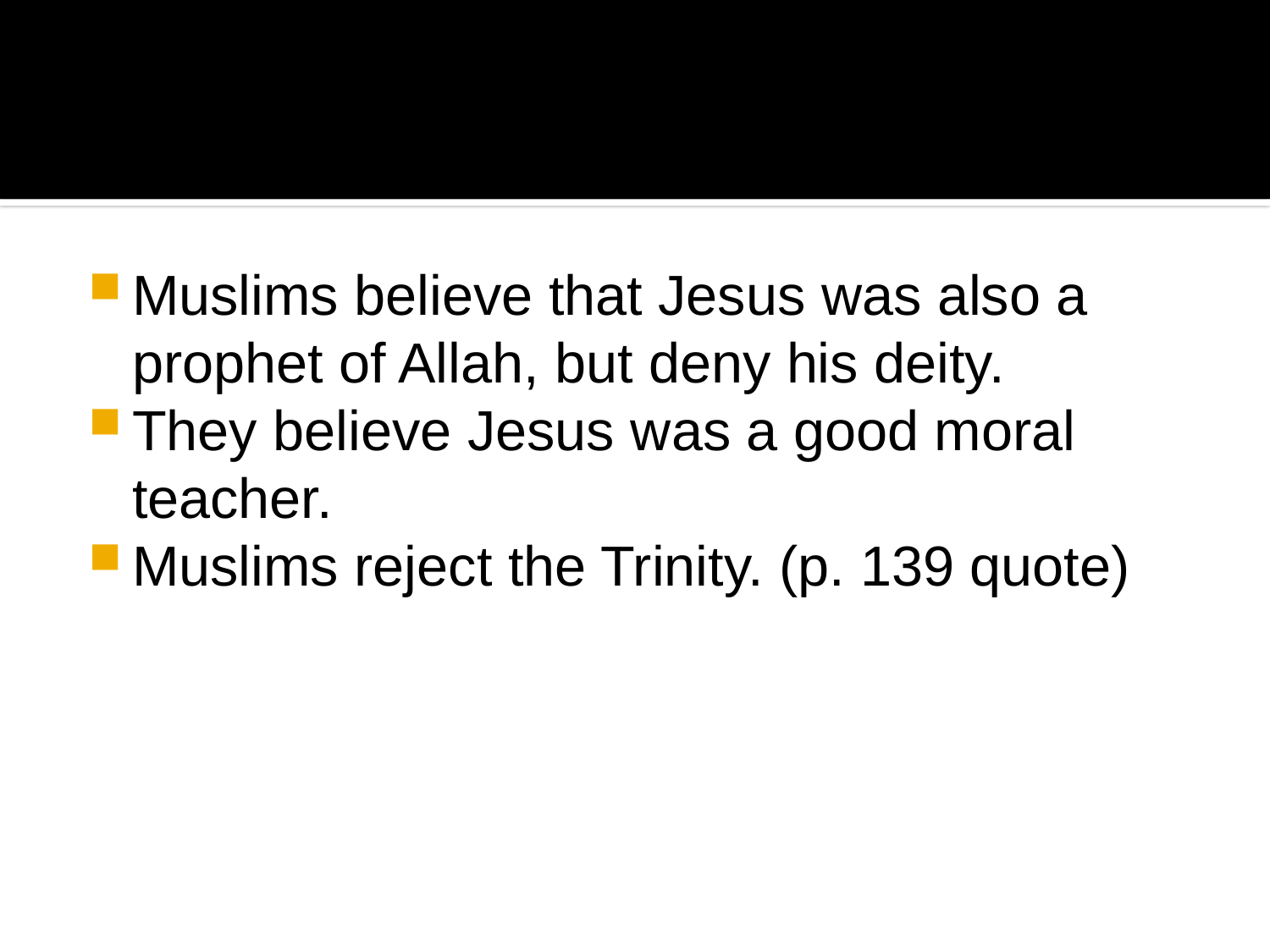

#
Muslims believe that Jesus was also a prophet of Allah, but deny his deity.
They believe Jesus was a good moral teacher.
Muslims reject the Trinity. (p. 139 quote)